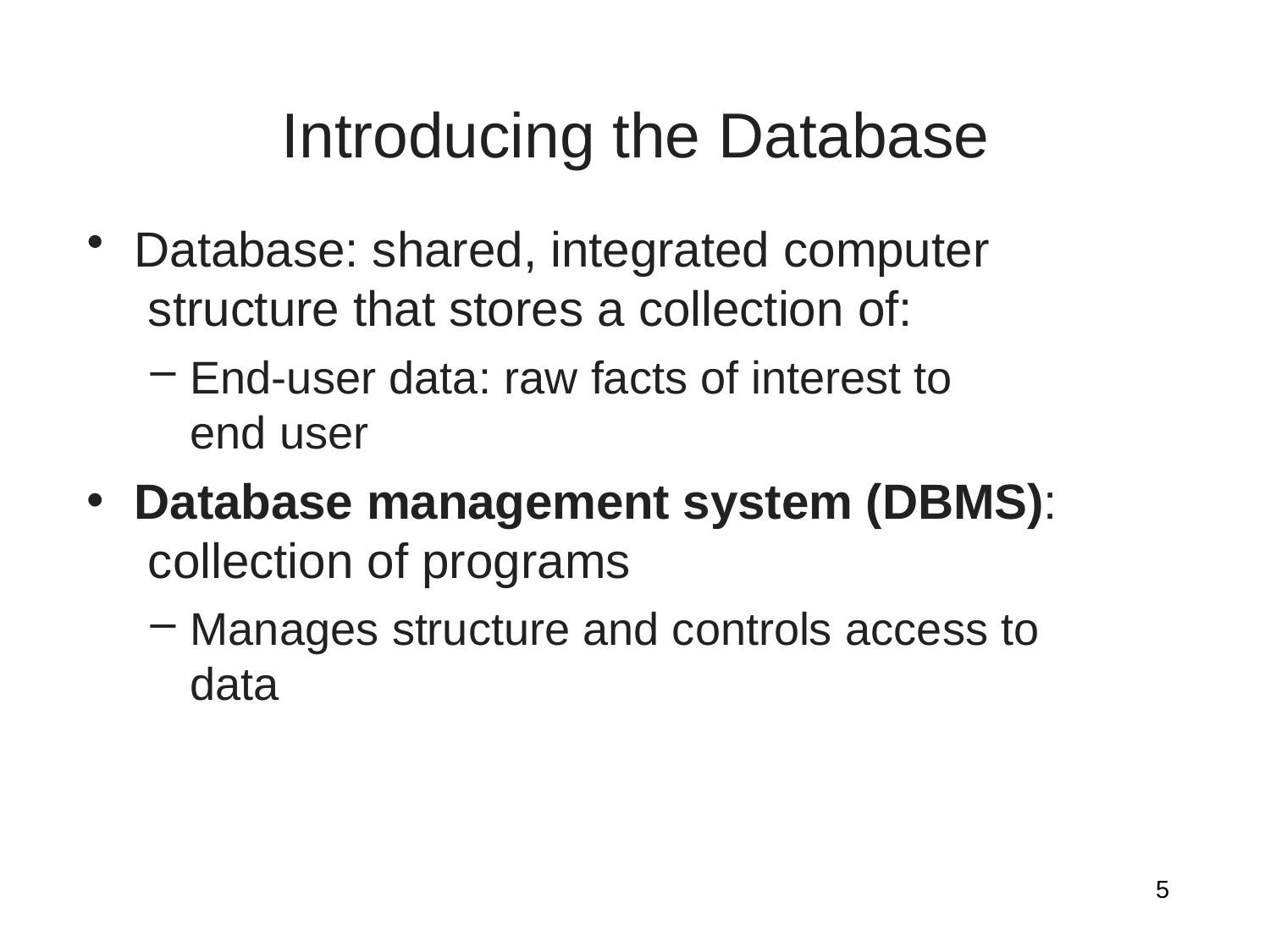

# Introducing the Database
Database: shared, integrated computer  structure that stores a collection of:
End-user data: raw facts of interest to end user
Database management system (DBMS):  collection of programs
Manages structure and controls access to data
5